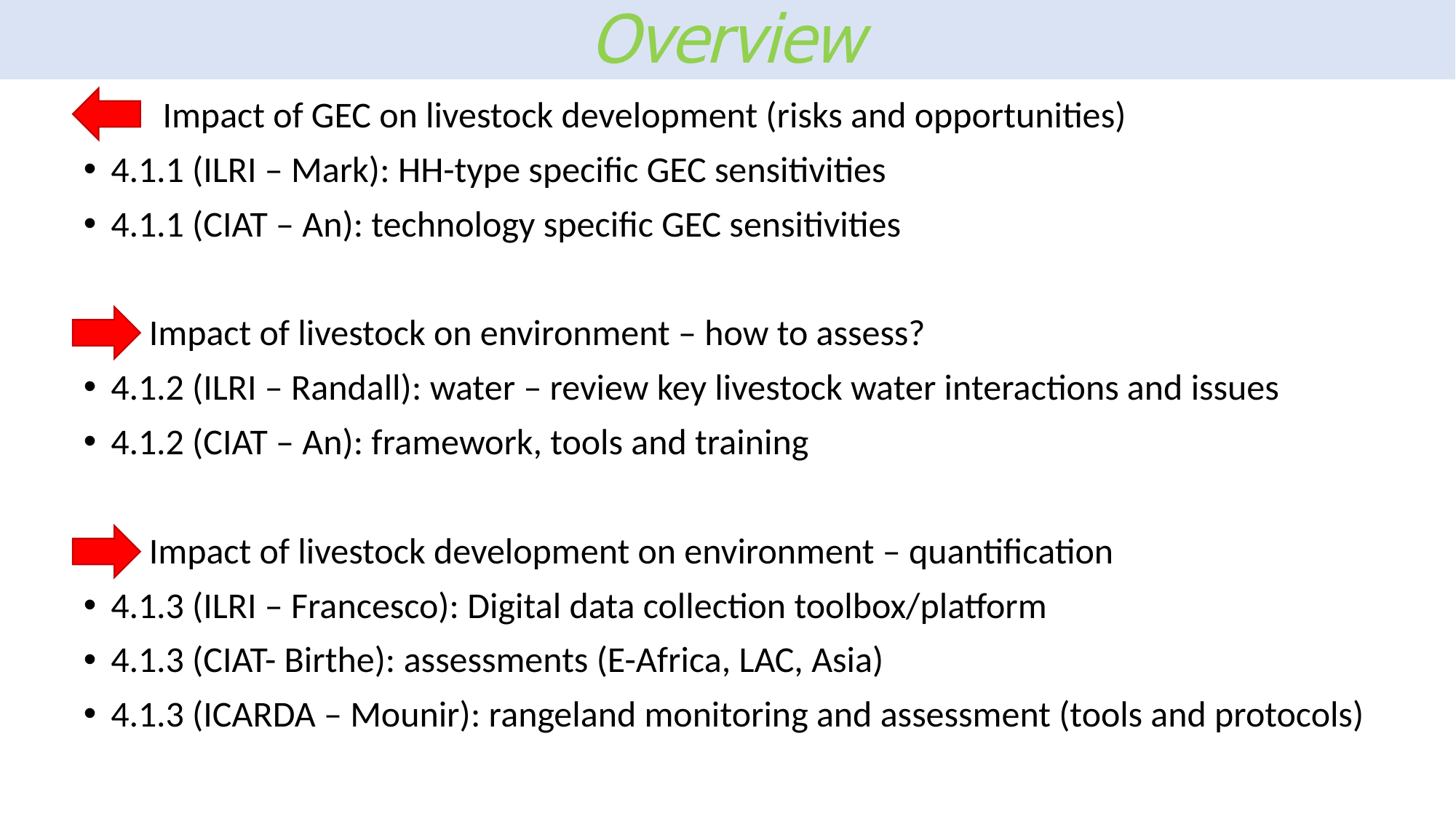

Overview

   Impact of GEC on livestock development (risks and opportunities)
4.1.1 (ILRI – Mark): HH-type specific GEC sensitivities
4.1.1 (CIAT – An): technology specific GEC sensitivities

        Impact of livestock on environment – how to assess?
4.1.2 (ILRI – Randall): water – review key livestock water interactions and issues
4.1.2 (CIAT – An): framework, tools and training

        Impact of livestock development on environment – quantification
4.1.3 (ILRI – Francesco): Digital data collection toolbox/platform
4.1.3 (CIAT- Birthe): assessments (E-Africa, LAC, Asia)
4.1.3 (ICARDA – Mounir): rangeland monitoring and assessment (tools and protocols)

3